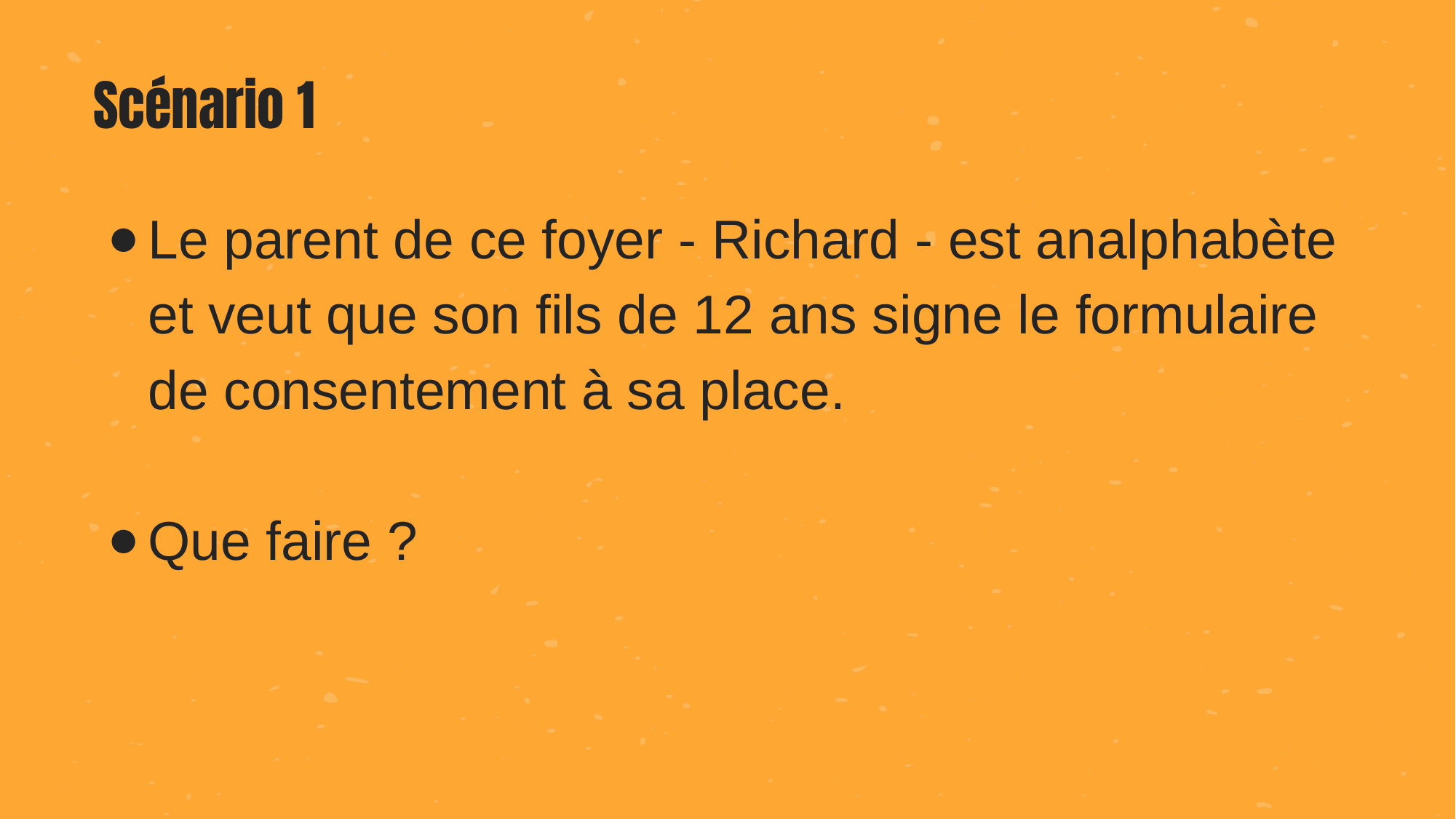

Scénario 1
Le parent de ce foyer - Richard - est analphabète et veut que son fils de 12 ans signe le formulaire de consentement à sa place.

Que faire ?